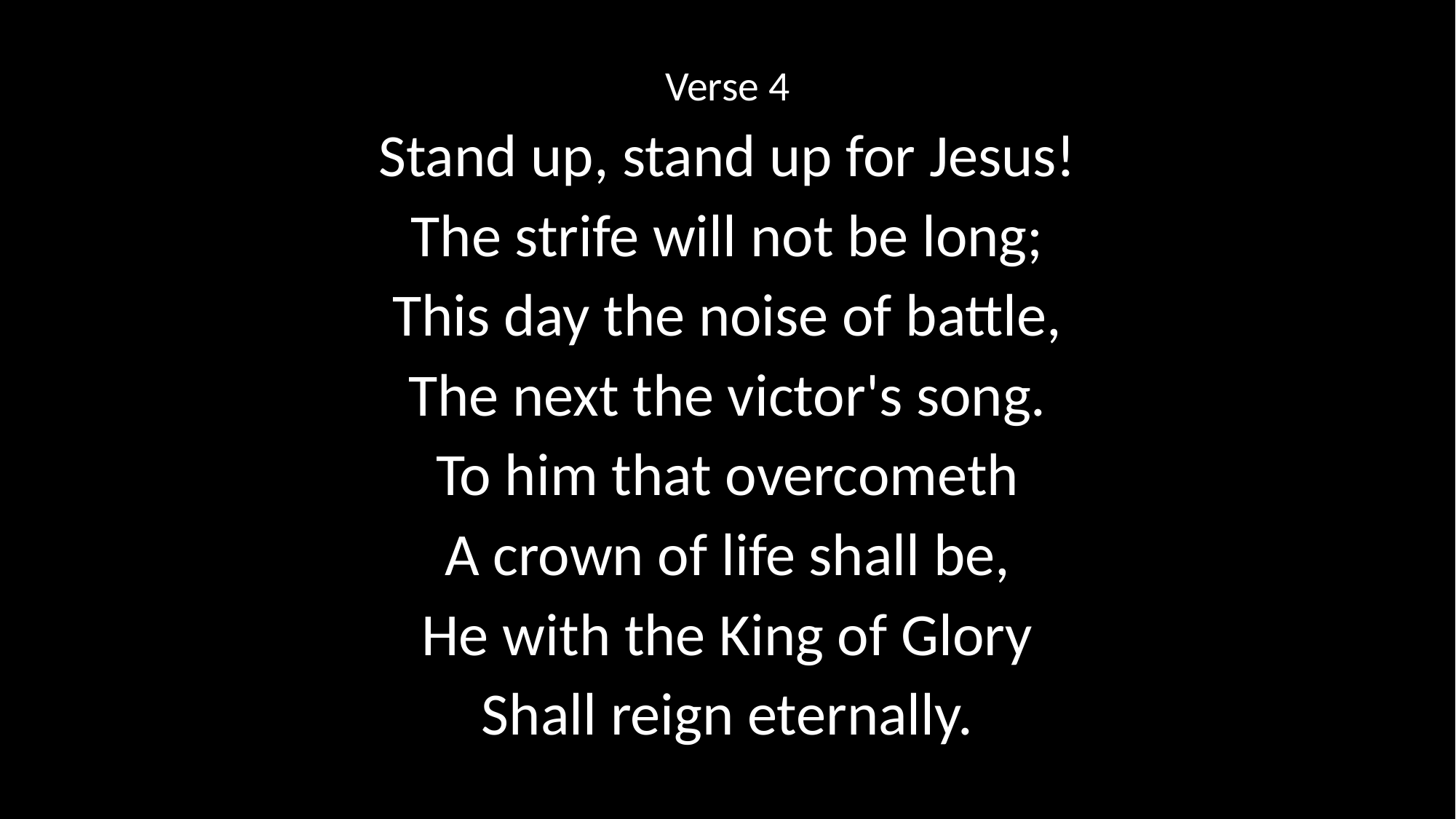

Verse 4
Stand up, stand up for Jesus!
The strife will not be long;
This day the noise of battle,
The next the victor's song.
To him that overcometh
A crown of life shall be,
He with the King of Glory
Shall reign eternally.